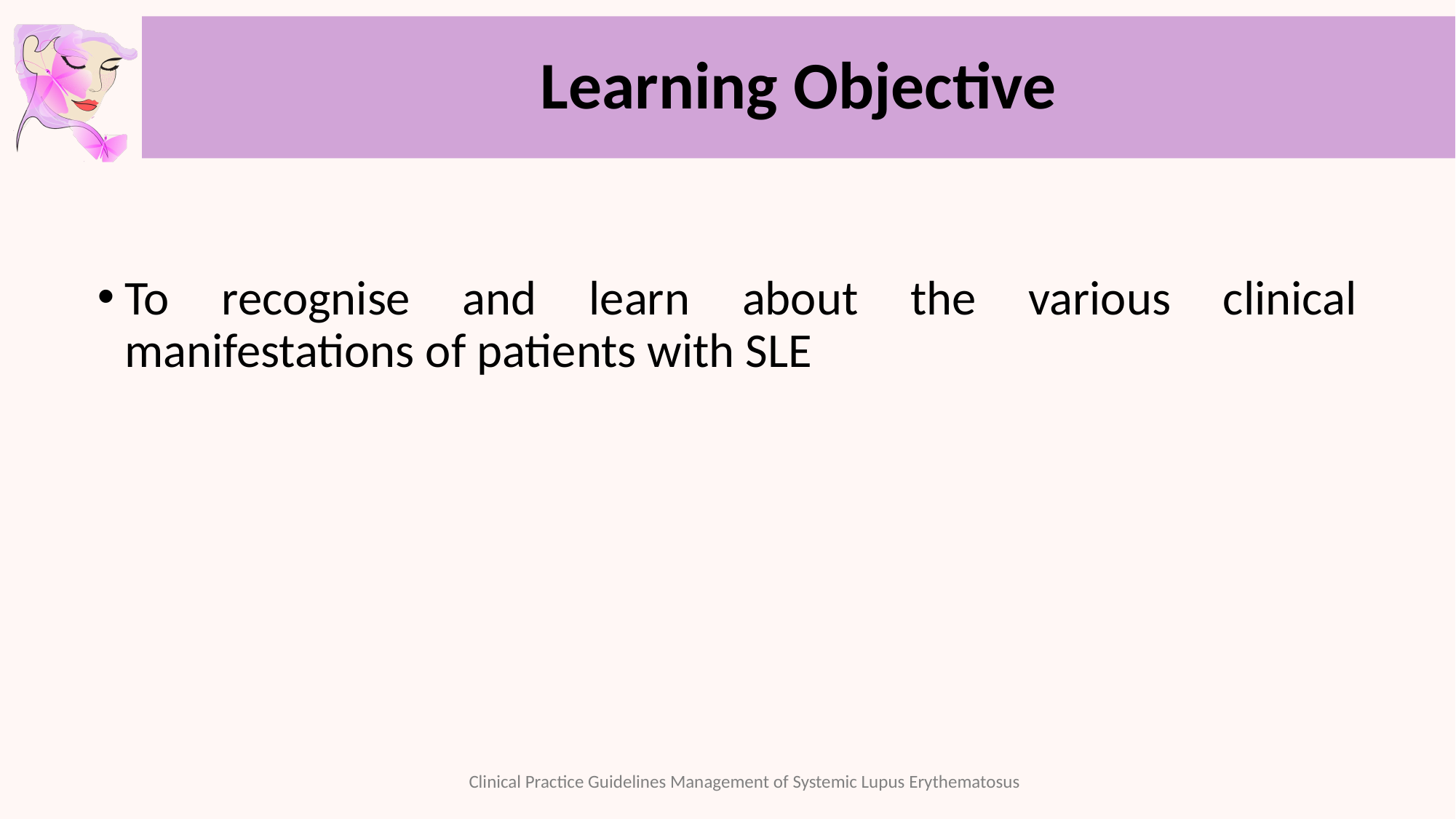

# Learning Objective
To recognise and learn about the various clinical manifestations of patients with SLE